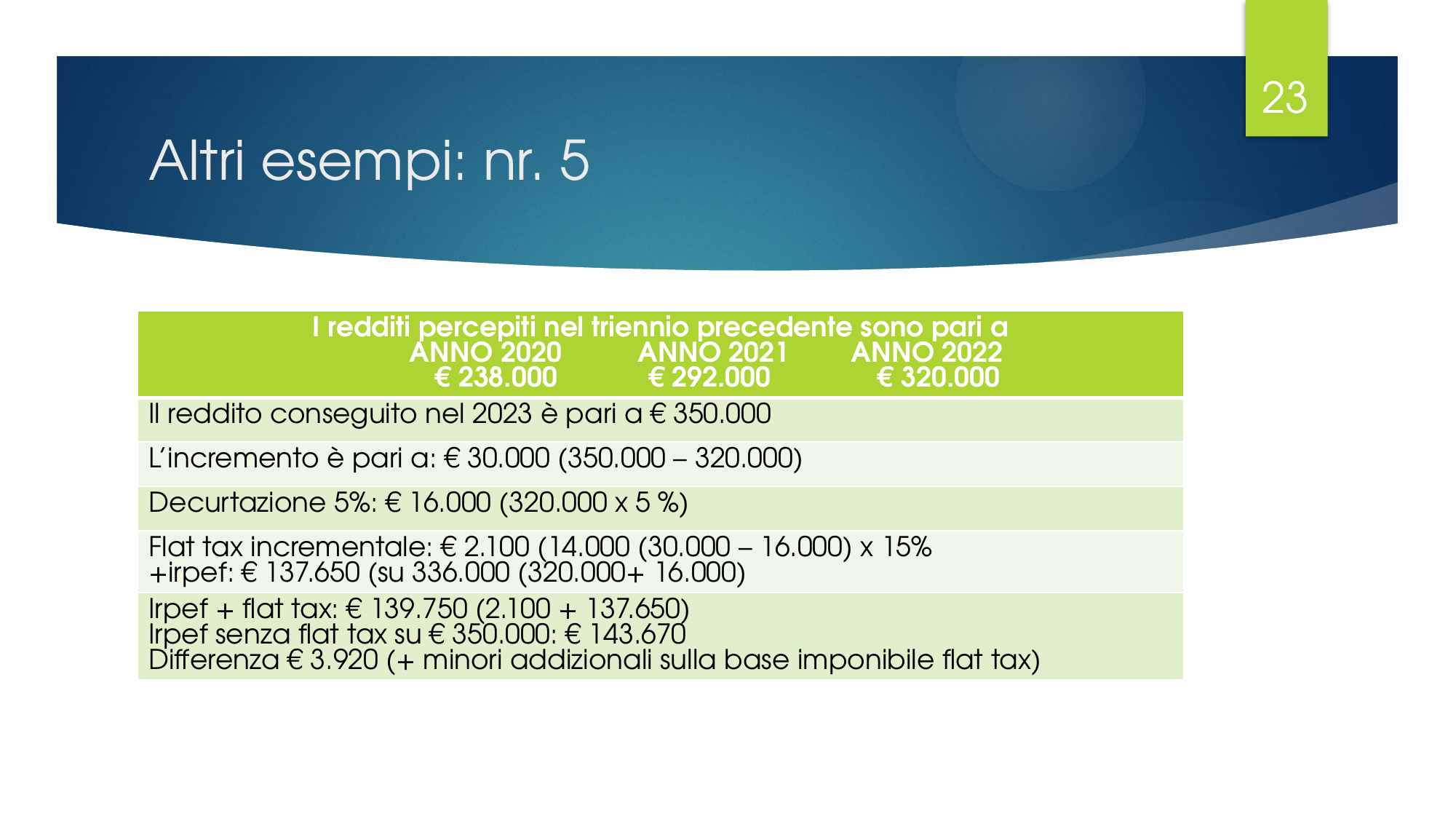

23
# Altri esempi: nr. 5
| I redditi percepiti nel triennio precedente sono pari a ANNO 2020 ANNO 2021 ANNO 2022 € 238.000 € 292.000 € 320.000 |
| --- |
| Il reddito conseguito nel 2023 è pari a € 350.000 |
| L’incremento è pari a: € 30.000 (350.000 – 320.000) |
| Decurtazione 5%: € 16.000 (320.000 x 5 %) |
| Flat tax incrementale: € 2.100 (14.000 (30.000 – 16.000) x 15% +irpef: € 137.650 (su 336.000 (320.000+ 16.000) |
| Irpef + flat tax: € 139.750 (2.100 + 137.650) Irpef senza flat tax su € 350.000: € 143.670 Differenza € 3.920 (+ minori addizionali sulla base imponibile flat tax) |